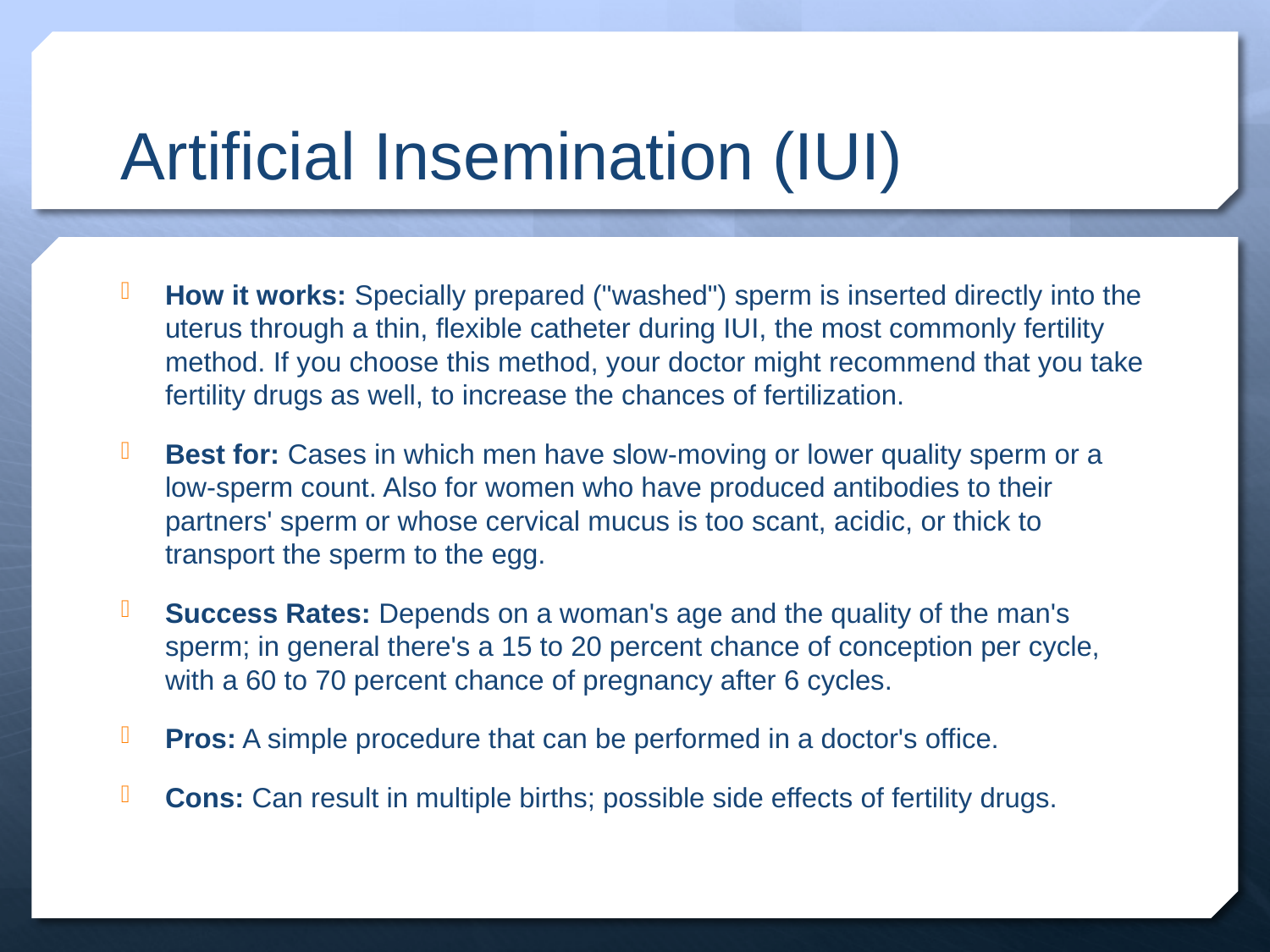

# Artificial Insemination (IUI)
How it works: Specially prepared ("washed") sperm is inserted directly into the uterus through a thin, flexible catheter during IUI, the most commonly fertility method. If you choose this method, your doctor might recommend that you take fertility drugs as well, to increase the chances of fertilization.
Best for: Cases in which men have slow-moving or lower quality sperm or a low-sperm count. Also for women who have produced antibodies to their partners' sperm or whose cervical mucus is too scant, acidic, or thick to transport the sperm to the egg.
Success Rates: Depends on a woman's age and the quality of the man's sperm; in general there's a 15 to 20 percent chance of conception per cycle, with a 60 to 70 percent chance of pregnancy after 6 cycles.
Pros: A simple procedure that can be performed in a doctor's office.
Cons: Can result in multiple births; possible side effects of fertility drugs.